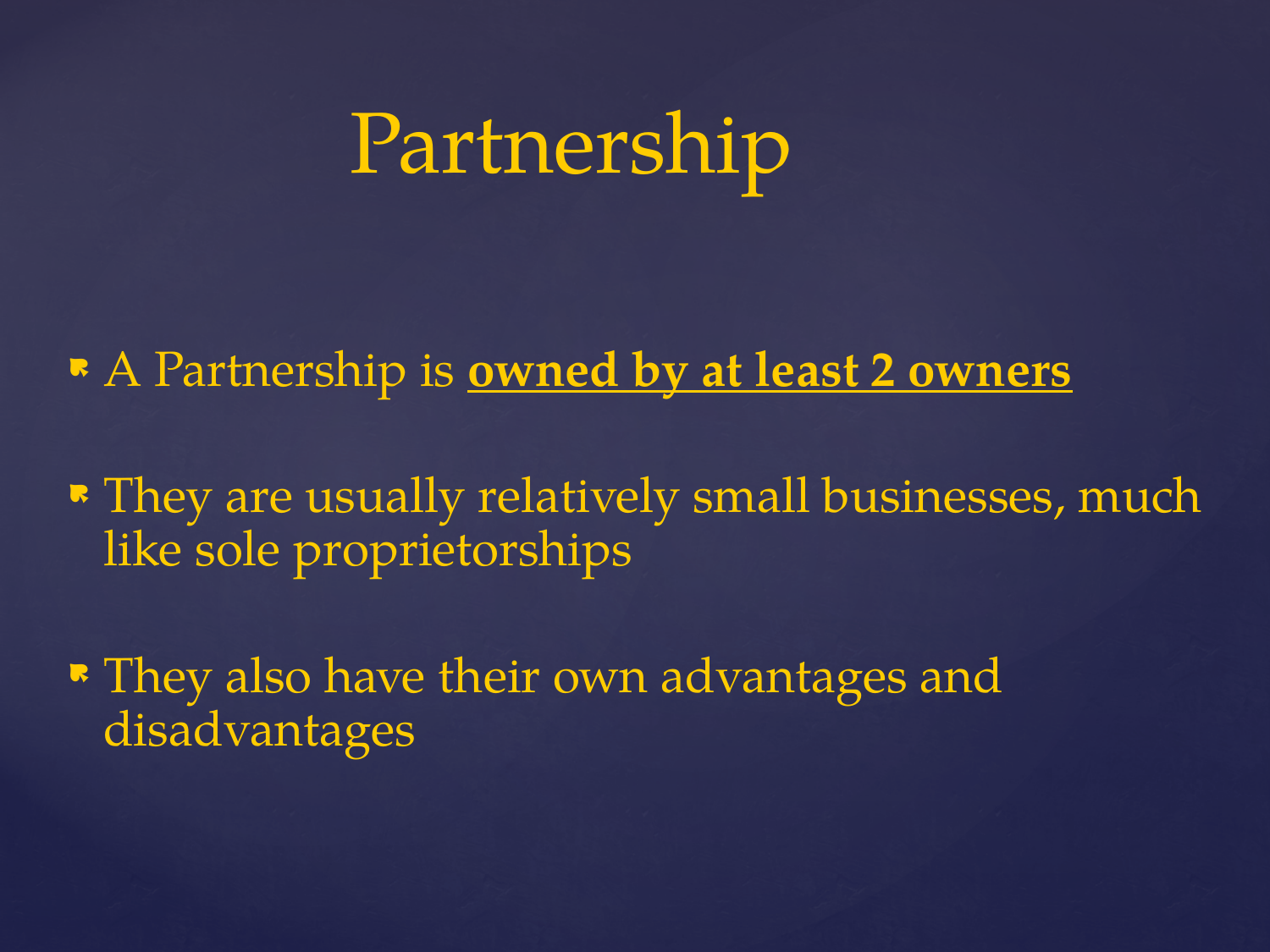

Partnership
A Partnership is owned by at least 2 owners

They are usually relatively small businesses, much like sole proprietorships

They also have their own advantages and disadvantages